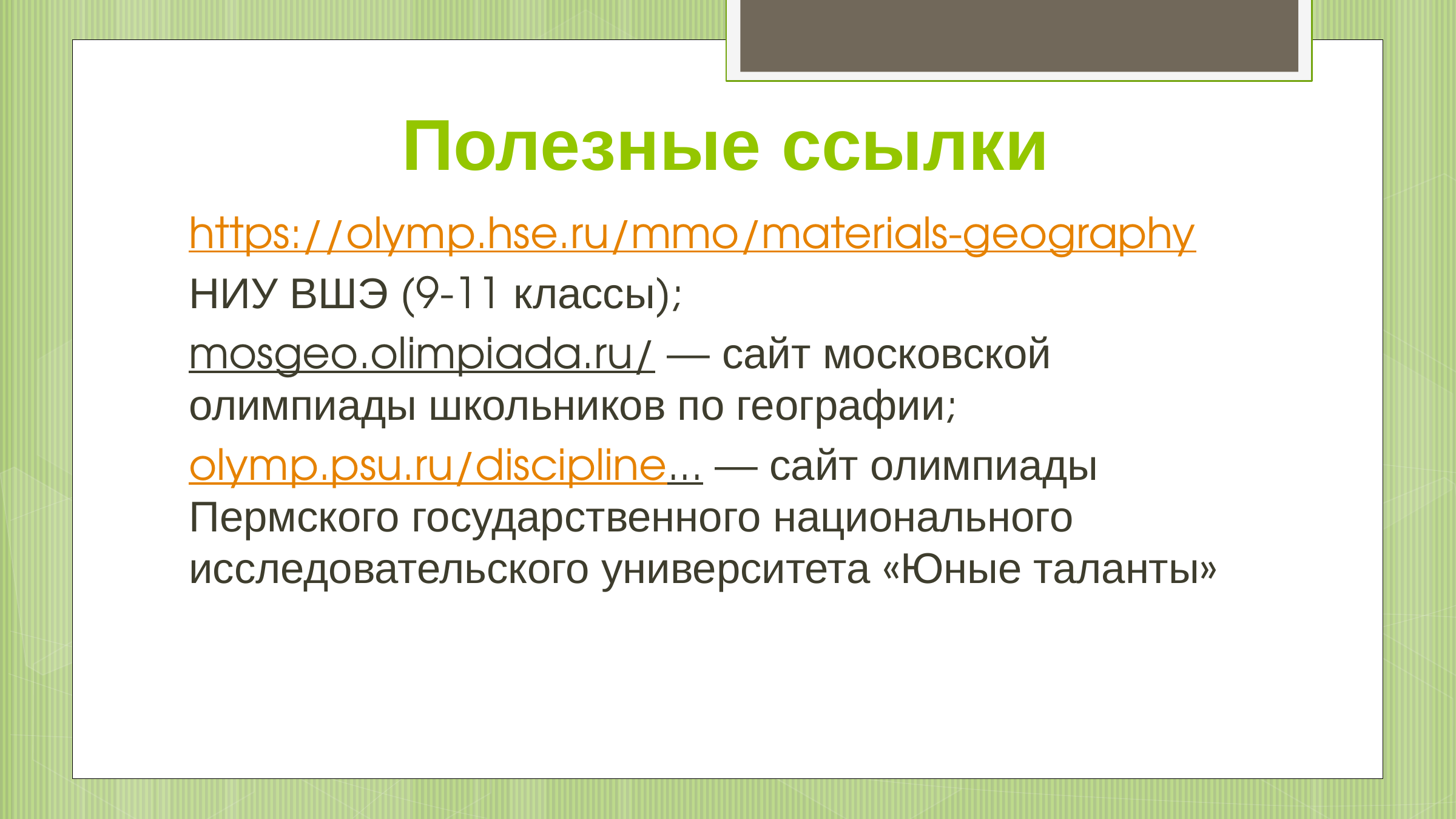

# Полезные ссылки
https://olymp.hse.ru/mmo/materials-geography
НИУ ВШЭ (9-11 классы);
mosgeo.olimpiada.ru/ — сайт московской олимпиады школьников по географии;
olymp.psu.ru/discipline... — сайт олимпиады Пермского государственного национального исследовательского университета «Юные таланты»